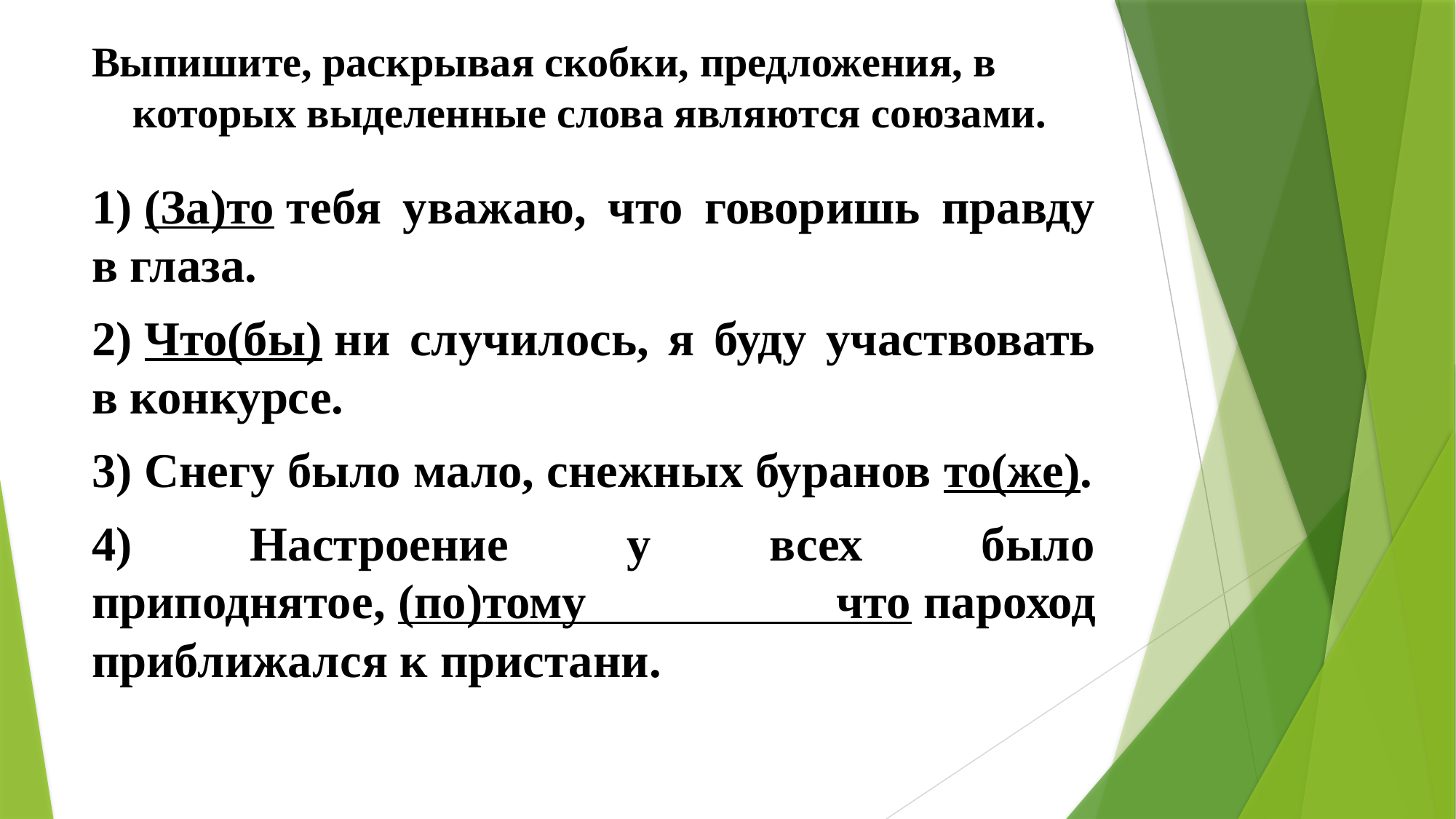

# Выпишите, раскрывая скобки, предложения, в которых выделенные слова являются союзами.
1) (За)то тебя уважаю, что говоришь правду в глаза.
2) Что(бы) ни случилось, я буду участвовать в конкурсе.
3) Снегу было мало, снежных буранов то(же).
4) Настроение у всех было приподнятое, (по)тому что пароход приближался к пристани.